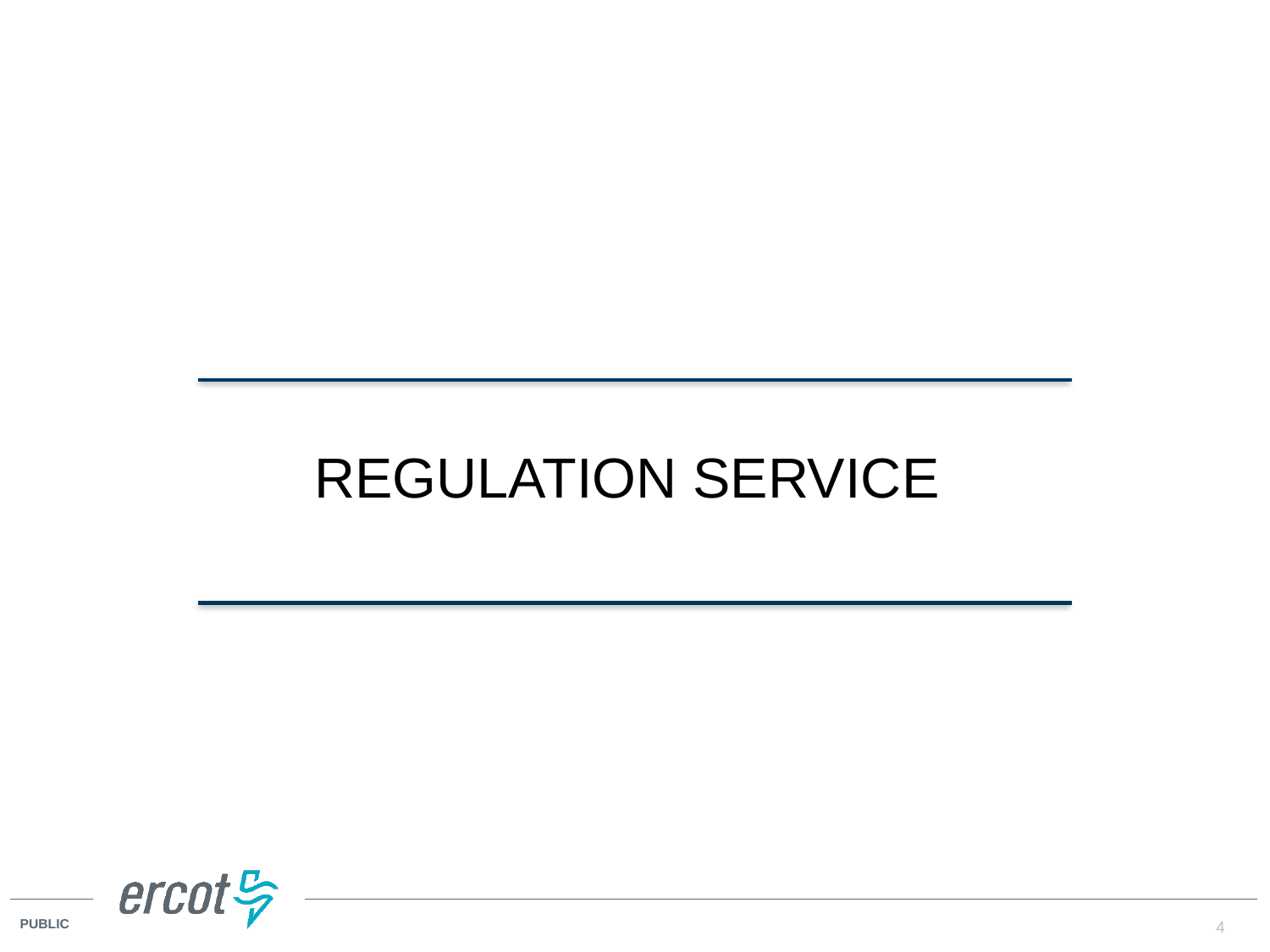

Divider Slide

Divider Slide (optional)

Regulation Service